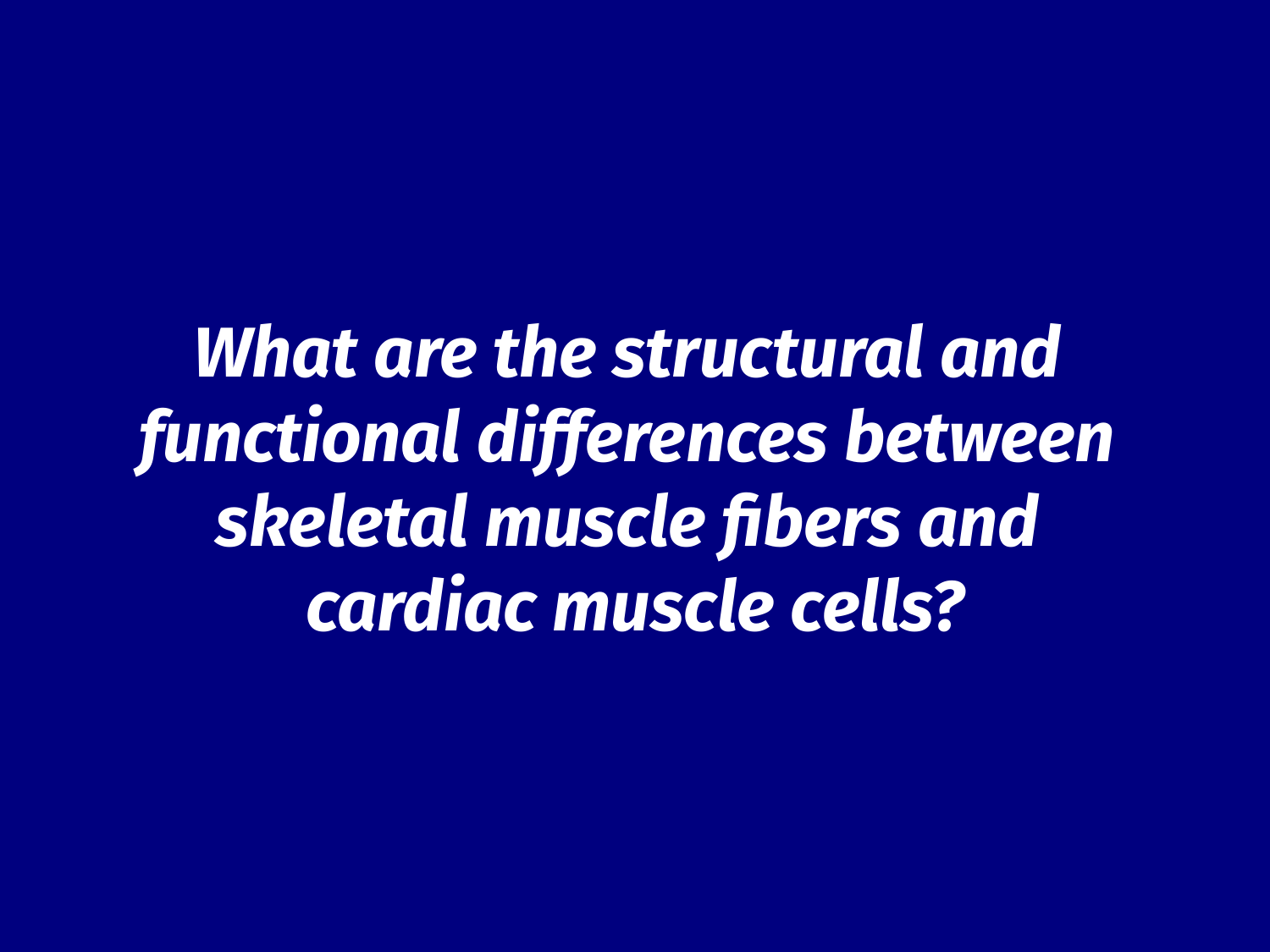

# What are the structural and  functional differences between  skeletal muscle fibers and  cardiac muscle cells?